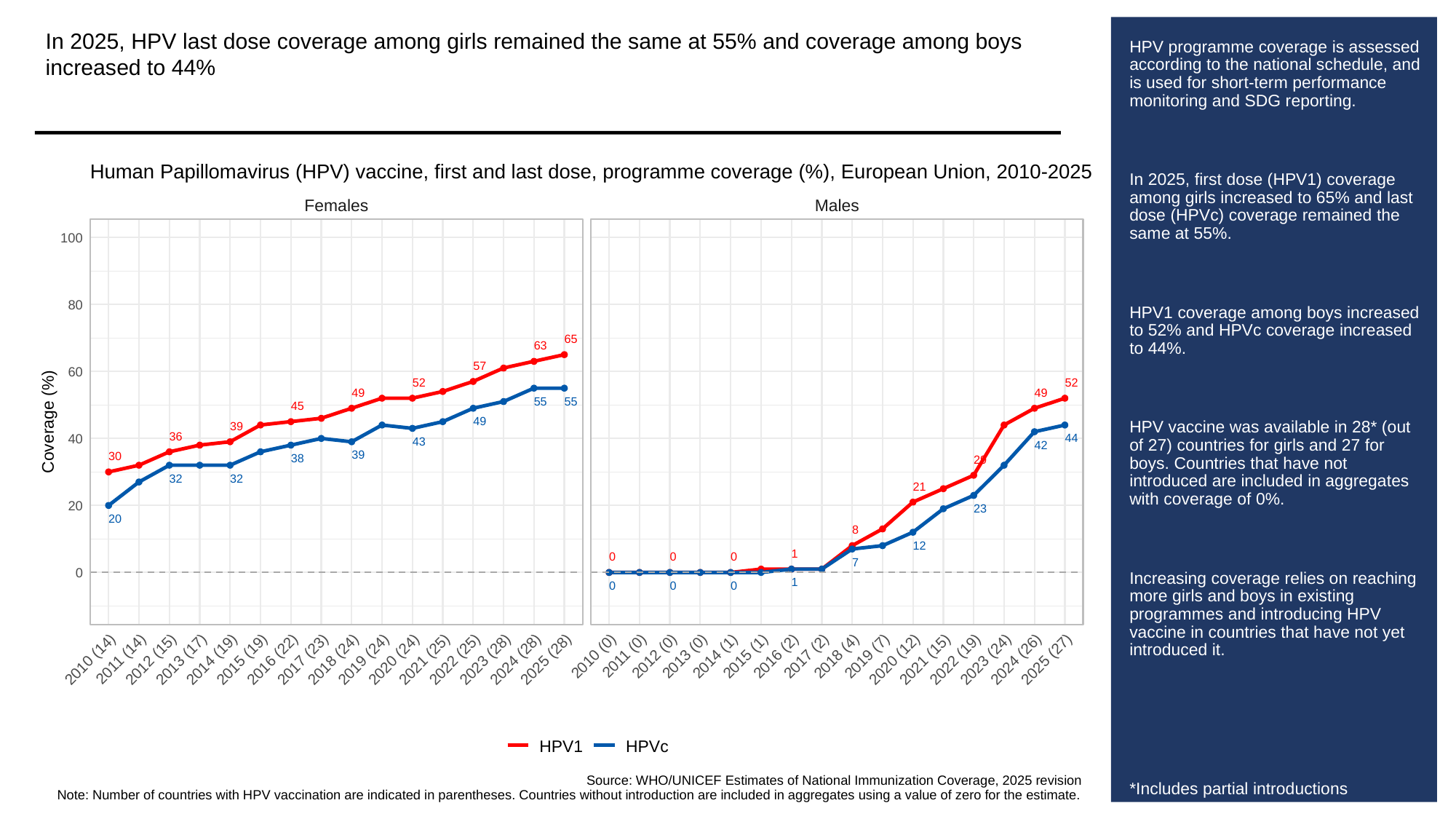

In 2025, HPV last dose coverage among girls remained the same at 55% and coverage among boys increased to 44%
# HPV programme coverage is assessed according to the national schedule, and is used for short-term performance monitoring and SDG reporting.

In 2025, first dose (HPV1) coverage among girls increased to 65% and last dose (HPVc) coverage remained the same at 55%.

HPV1 coverage among boys increased to 52% and HPVc coverage increased to 44%.

HPV vaccine was available in 28* (out of 27) countries for girls and 27 for boys. Countries that have not introduced are included in aggregates with coverage of 0%.

Increasing coverage relies on reaching more girls and boys in existing programmes and introducing HPV vaccine in countries that have not yet introduced it.

*Includes partial introductions

Human Papillomavirus (HPV) vaccine, first and last dose, programme coverage (%), European Union, 2010-2025
Females
Males

100

80

65

63

57

60

52
52

49
49

55
55

45

Coverage (%)
49

39

36
44
40

43

42

39
30
38
29

32
32

21

20

23

20
8

12

1
0
0
0
7

0

1
0
0
0

2011 (0)
2010 (0)
2012 (0)
2013 (0)
2014 (1)
2015 (1)
2016 (2)
2017 (2)
2018 (4)
2019 (7)
2011 (14)
2010 (14)
2012 (15)
2013 (17)
2014 (19)
2015 (19)
2016 (22)
2017 (23)
2018 (24)
2019 (24)
2020 (24)
2021 (25)
2022 (25)
2023 (28)
2024 (28)
2025 (28)
2020 (12)
2021 (15)
2022 (19)
2023 (24)
2024 (26)
2025 (27)
HPV1
HPVc

Source: WHO/UNICEF Estimates of National Immunization Coverage, 2025 revision
Note: Number of countries with HPV vaccination are indicated in parentheses. Countries without introduction are included in aggregates using a value of zero for the estimate.